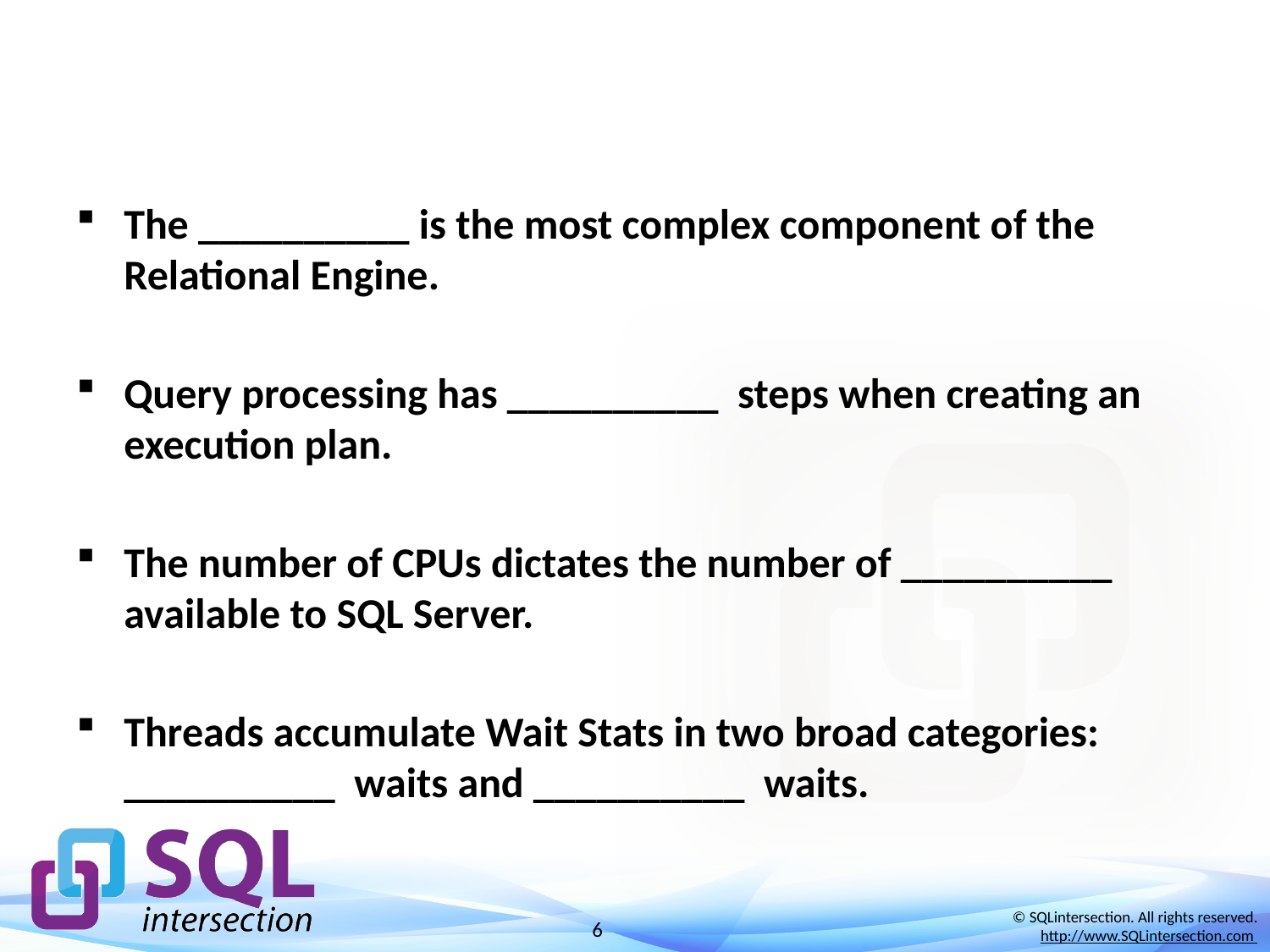

#
The __________ is the most complex component of the Relational Engine.

Query processing has __________  steps when creating an execution plan.

The number of CPUs dictates the number of __________  available to SQL Server.

Threads accumulate Wait Stats in two broad categories: __________  waits and __________  waits.